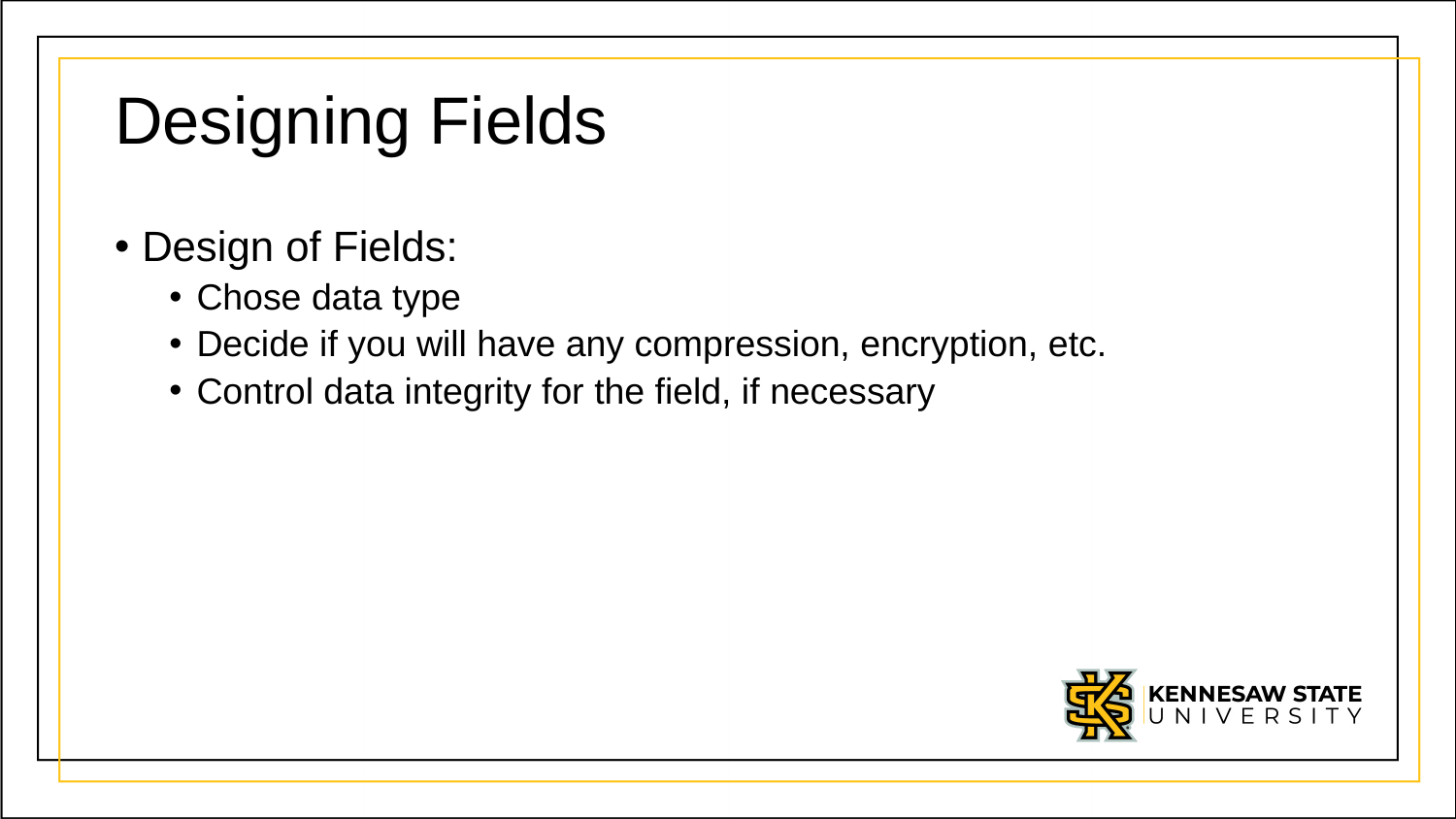

# Designing Fields
Design of Fields:
Chose data type
Decide if you will have any compression, encryption, etc.
Control data integrity for the field, if necessary